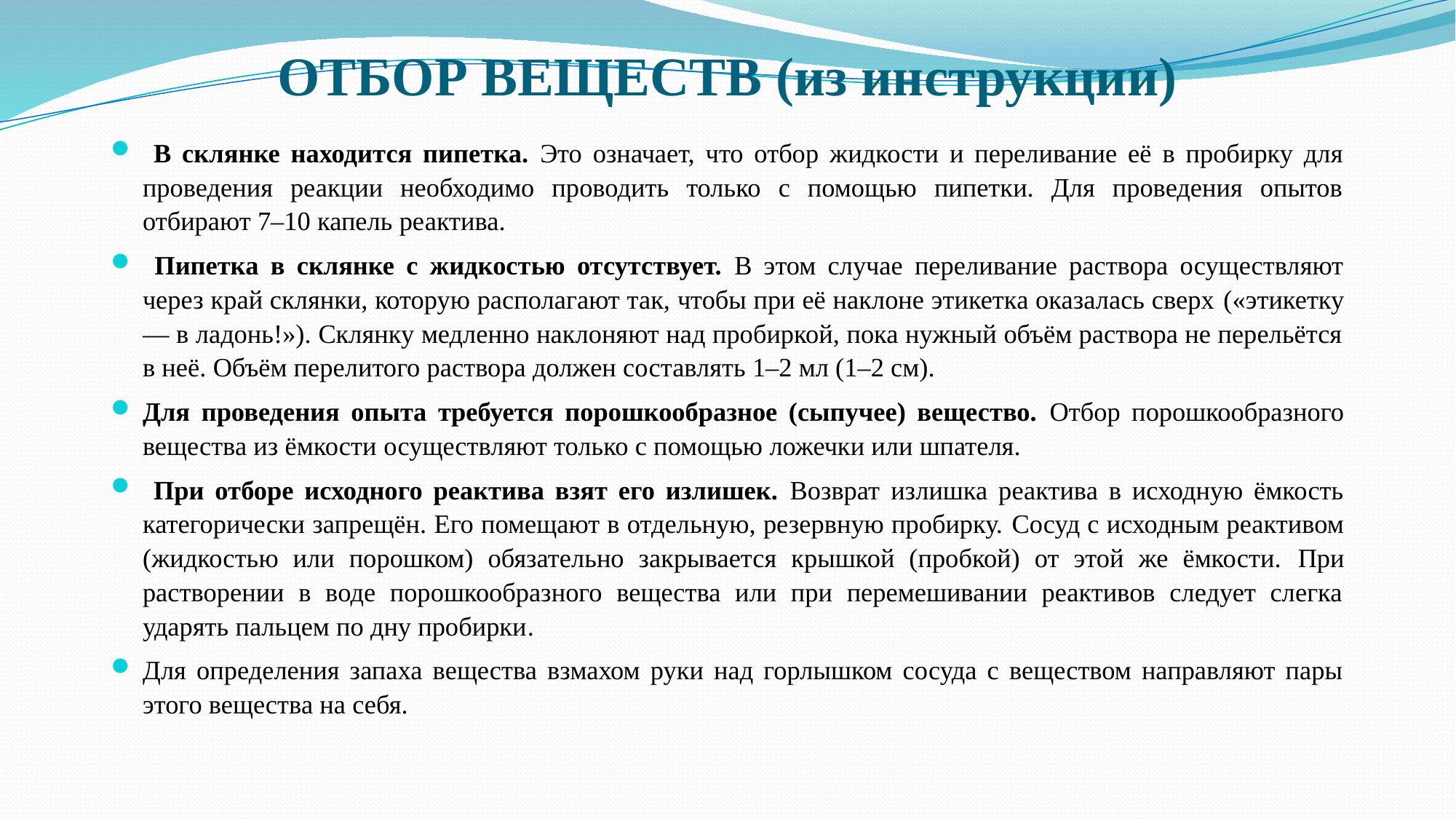

# ОТБОР ВЕЩЕСТВ (из инструкции)
 В склянке находится пипетка. Это означает, что отбор жидкости и переливание её в пробирку для проведения реакции необходимо проводить только с помощью пипетки. Для проведения опытов отбирают 7–10 капель реактива.
 Пипетка в склянке с жидкостью отсутствует. В этом случае переливание раствора осуществляют через край склянки, которую располагают так, чтобы при её наклоне этикетка оказалась сверх («этикетку — в ладонь!»). Склянку медленно наклоняют над пробиркой, пока нужный объём раствора не перельётся в неё. Объём перелитого раствора должен составлять 1–2 мл (1–2 см).
Для проведения опыта требуется порошкообразное (сыпучее) вещество. Отбор порошкообразного вещества из ёмкости осуществляют только с помощью ложечки или шпателя.
 При отборе исходного реактива взят его излишек. Возврат излишка реактива в исходную ёмкость категорически запрещён. Его помещают в отдельную, резервную пробирку. Сосуд с исходным реактивом (жидкостью или порошком) обязательно закрывается крышкой (пробкой) от этой же ёмкости. При растворении в воде порошкообразного вещества или при перемешивании реактивов следует слегка ударять пальцем по дну пробирки.
Для определения запаха вещества взмахом руки над горлышком сосуда с веществом направляют пары этого вещества на себя.